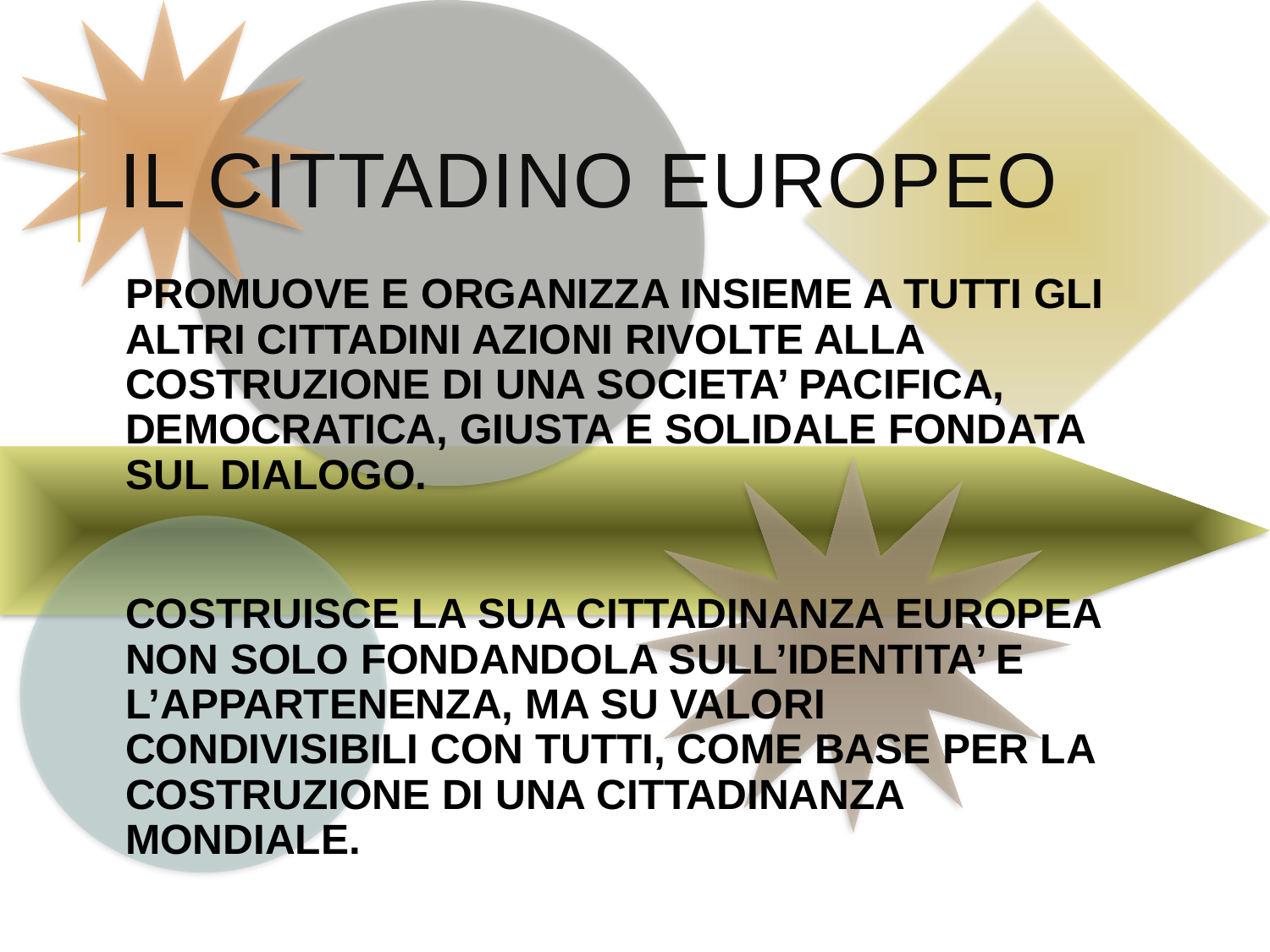

# IL CITTADINO EUROPEO
PROMUOVE E ORGANIZZA INSIEME A TUTTI GLI ALTRI CITTADINI AZIONI RIVOLTE ALLA COSTRUZIONE DI UNA SOCIETA’ PACIFICA, DEMOCRATICA, GIUSTA E SOLIDALE FONDATA SUL DIALOGO.

COSTRUISCE LA SUA CITTADINANZA EUROPEA NON SOLO FONDANDOLA SULL’IDENTITA’ E L’APPARTENENZA, MA SU VALORI CONDIVISIBILI CON TUTTI, COME BASE PER LA COSTRUZIONE DI UNA CITTADINANZA MONDIALE.